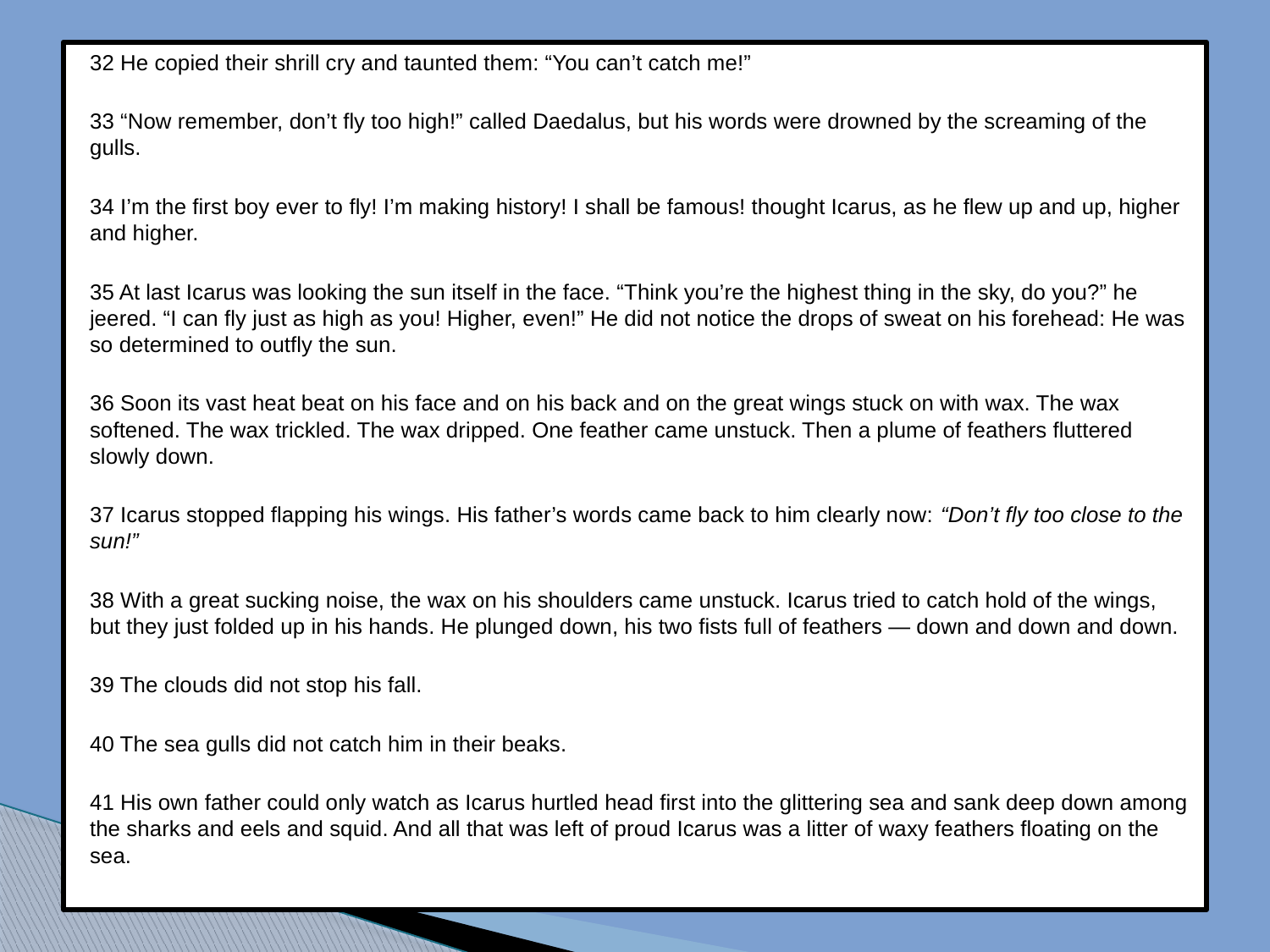

32 He copied their shrill cry and taunted them: “You can’t catch me!”

33 “Now remember, don’t fly too high!” called Daedalus, but his words were drowned by the screaming of the gulls.

34 I’m the first boy ever to fly! I’m making history! I shall be famous! thought Icarus, as he flew up and up, higher and higher.

35 At last Icarus was looking the sun itself in the face. “Think you’re the highest thing in the sky, do you?” he jeered. “I can fly just as high as you! Higher, even!” He did not notice the drops of sweat on his forehead: He was so determined to outfly the sun.

36 Soon its vast heat beat on his face and on his back and on the great wings stuck on with wax. The wax softened. The wax trickled. The wax dripped. One feather came unstuck. Then a plume of feathers fluttered slowly down.

37 Icarus stopped flapping his wings. His father’s words came back to him clearly now: “Don’t fly too close to the sun!”

38 With a great sucking noise, the wax on his shoulders came unstuck. Icarus tried to catch hold of the wings, but they just folded up in his hands. He plunged down, his two fists full of feathers — down and down and down.

39 The clouds did not stop his fall.

40 The sea gulls did not catch him in their beaks.

41 His own father could only watch as Icarus hurtled head first into the glittering sea and sank deep down among the sharks and eels and squid. And all that was left of proud Icarus was a litter of waxy feathers floating on the sea.